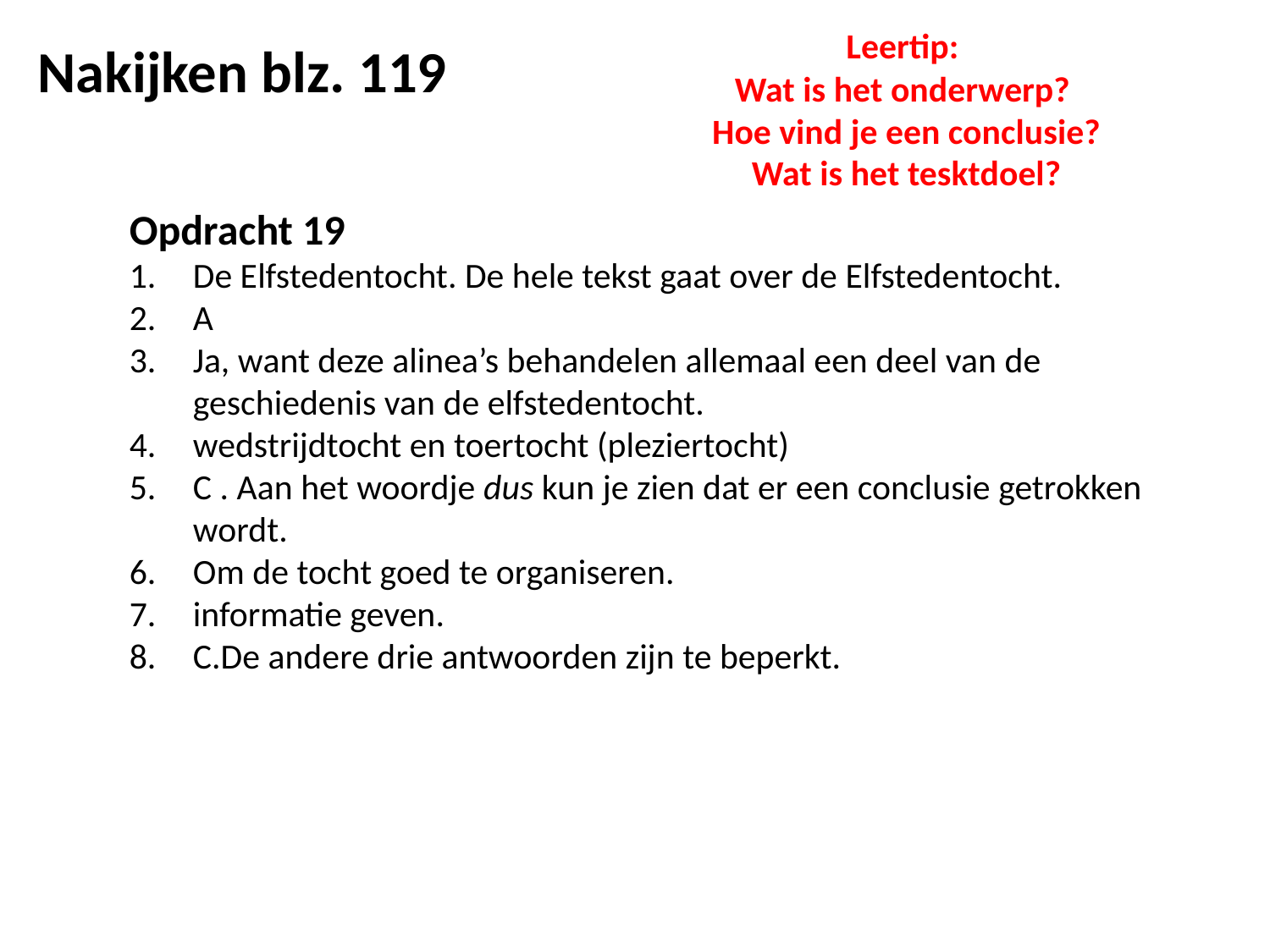

Leertip:
Wat is het onderwerp?
Hoe vind je een conclusie?
Wat is het tesktdoel?

Nakijken blz. 119
Opdracht 19
De Elfstedentocht. De hele tekst gaat over de Elfstedentocht.
A
Ja, want deze alinea’s behandelen allemaal een deel van de geschiedenis van de elfstedentocht.
wedstrijdtocht en toertocht (pleziertocht)
C . Aan het woordje dus kun je zien dat er een conclusie getrokken wordt.
Om de tocht goed te organiseren.
informatie geven.
C.De andere drie antwoorden zijn te beperkt.